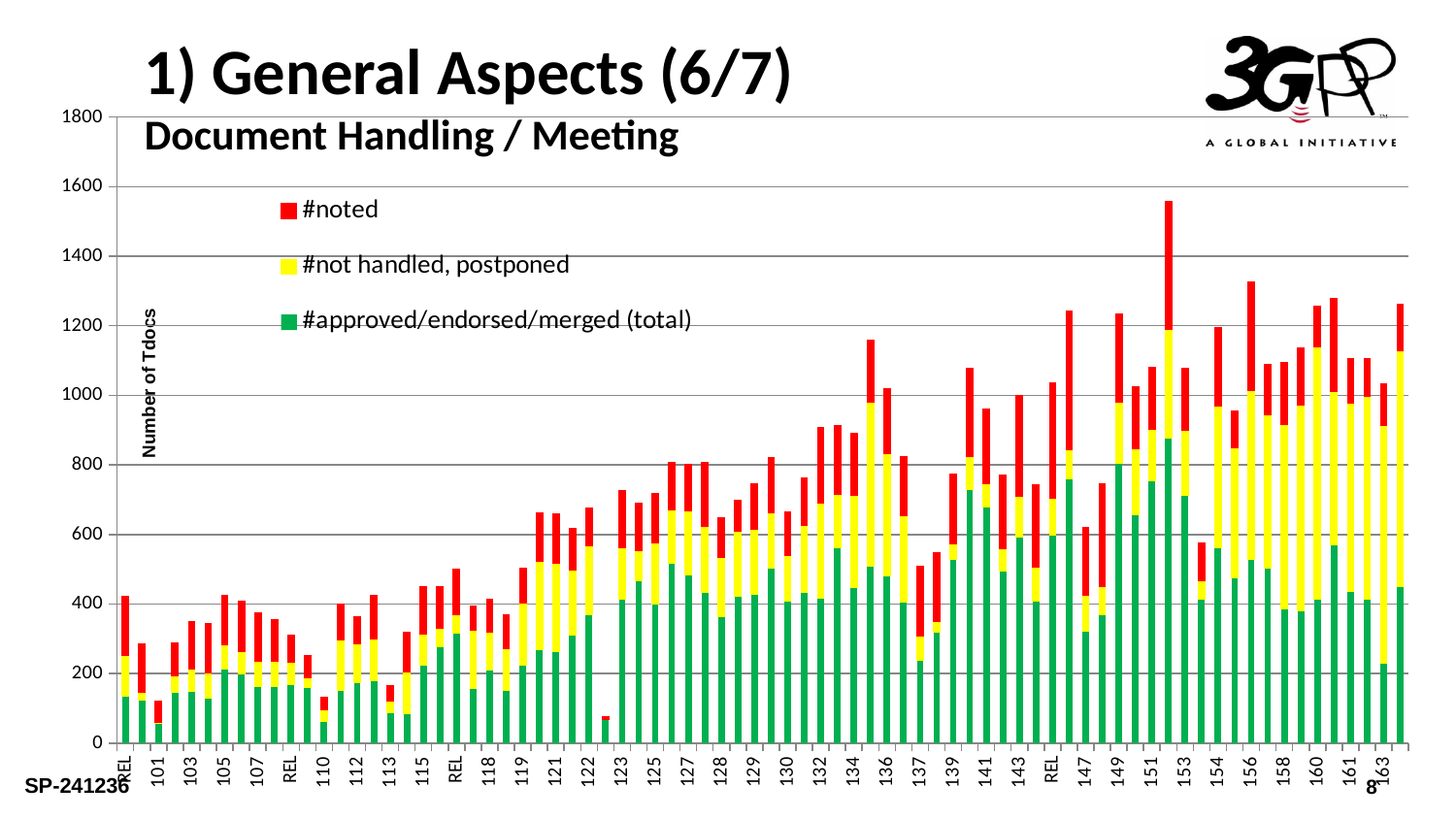

# 1) General Aspects (6/7) Document Handling / Meeting

### Chart

| Category | #approved/endorsed/merged (total) | #not handled, postponed | #noted |
|---|---|---|---|
| REL-12 FREEZE:  100  | 134.0 | 117.0 | 172.0 |
| 101 | 123.0 | 23.0 | 141.0 |
| 101b | 56.0 | 3.0 | 62.0 |
| 102 | 145.0 | 49.0 | 95.0 |
| 103 | 150.0 | 63.0 | 137.0 |
| 104 | 130.0 | 72.0 | 143.0 |
| 105 | 212.0 | 70.0 | 143.0 |
| 106 | 198.0 | 66.0 | 143.0 |
| 107+E | 162.0 | 73.0 | 141.0 |
| 108 | 162.0 | 74.0 | 120.0 |
| REL-13 FREEZE:  109 | 168.0 | 65.0 | 77.0 |
| 110 | 161.0 | 27.0 | 65.0 |
| 110AH | 61.0 | 34.0 | 38.0 |
| 111 | 151.0 | 145.0 | 103.0 |
| 112 | 175.0 | 112.0 | 78.0 |
| 113 | 180.0 | 120.0 | 124.0 |
| 113AH | 87.0 | 35.0 | 43.0 |
| 114 | 86.0 | 120.0 | 112.0 |
| 115 | 224.0 | 90.0 | 137.0 |
| 116 | 278.0 | 53.0 | 119.0 |
| REL-14 FREEZE:  116-bis | 317.0 | 52.0 | 131.0 |
| 117 | 158.0 | 166.0 | 70.0 |
| 118 | 210.0 | 108.0 | 97.0 |
| 118bis | 151.0 | 122.0 | 95.0 |
| 119 | 224.0 | 178.0 | 101.0 |
| 120 | 269.0 | 254.0 | 138.0 |
| 121 | 264.0 | 254.0 | 142.0 |
| 122 | 311.0 | 188.0 | 119.0 |
| 122bis | 368.0 | 200.0 | 109.0 |
| 122e | 67.0 | 2.0 | 7.0 |
| 123 | 414.0 | 148.0 | 163.0 |
| REL-15 FREEZE:  124 | 467.0 | 85.0 | 137.0 |
| 125 | 399.0 | 176.0 | 142.0 |
| 126 | 516.0 | 154.0 | 137.0 |
| 127 | 483.0 | 186.0 | 132.0 |
| 127bis | 434.0 | 189.0 | 183.0 |
| 128 | 364.0 | 170.0 | 113.0 |
| 128bis | 423.0 | 185.0 | 90.0 |
| 129 | 427.0 | 188.0 | 132.0 |
| 129bis | 503.0 | 160.0 | 158.0 |
| 130 | 407.0 | 133.0 | 124.0 |
| 131 | 432.0 | 193.0 | 138.0 |
| 132 | 417.0 | 274.0 | 216.0 |
| REL-16 FREEZE:  133  | 561.0 | 154.0 | 198.0 |
| 134 | 446.0 | 265.0 | 181.0 |
| 135 | 508.0 | 473.0 | 177.0 |
| 136 | 480.0 | 351.0 | 187.0 |
| 136AH | 406.0 | 249.0 | 169.0 |
| 137-e | 237.0 | 71.0 | 202.0 |
| 138-e | 318.0 | 33.0 | 196.0 |
| 139-e | 529.0 | 43.0 | 202.0 |
| 140-e | 730.0 | 94.0 | 255.0 |
| 141-e | 679.0 | 66.0 | 217.0 |
| 142-e | 494.0 | 65.0 | 213.0 |
| 143-e | 591.0 | 119.0 | 290.0 |
| 144-e | 409.0 | 98.0 | 235.0 |
| REL-17 FREEZE:  145-e | 598.0 | 105.0 | 334.0 |
| 146-e | 760.0 | 83.0 | 398.0 |
| 147-e | 322.0 | 102.0 | 197.0 |
| 148-e | 368.0 | 82.0 | 295.0 |
| 149-e | 805.0 | 175.0 | 253.0 |
| 150-e | 657.0 | 189.0 | 180.0 |
| 151-e | 753.0 | 148.0 | 181.0 |
| 152-e | 877.0 | 311.0 | 370.0 |
| 153-e | 711.0 | 189.0 | 178.0 |
| 154 | 413.0 | 53.0 | 111.0 |
| 154AH-e | 561.0 | 409.0 | 226.0 |
| 155 | 474.0 | 375.0 | 106.0 |
| 156-e | 528.0 | 486.0 | 313.0 |
| REL-18 FREEZE:  157 | 502.0 | 441.0 | 145.0 |
| 158 | 387.0 | 528.0 | 180.0 |
| 159 | 381.0 | 592.0 | 163.0 |
| 160 | 415.0 | 724.0 | 117.0 |
| 160AH-e | 569.0 | 442.0 | 267.0 |
| 161 | 435.0 | 542.0 | 130.0 |
| 162 | 414.0 | 583.0 | 109.0 |
| 163 | 229.0 | 685.0 | 119.0 |
| 164 | 449.0 | 680.0 | 134.0 |
Number of Tdocs